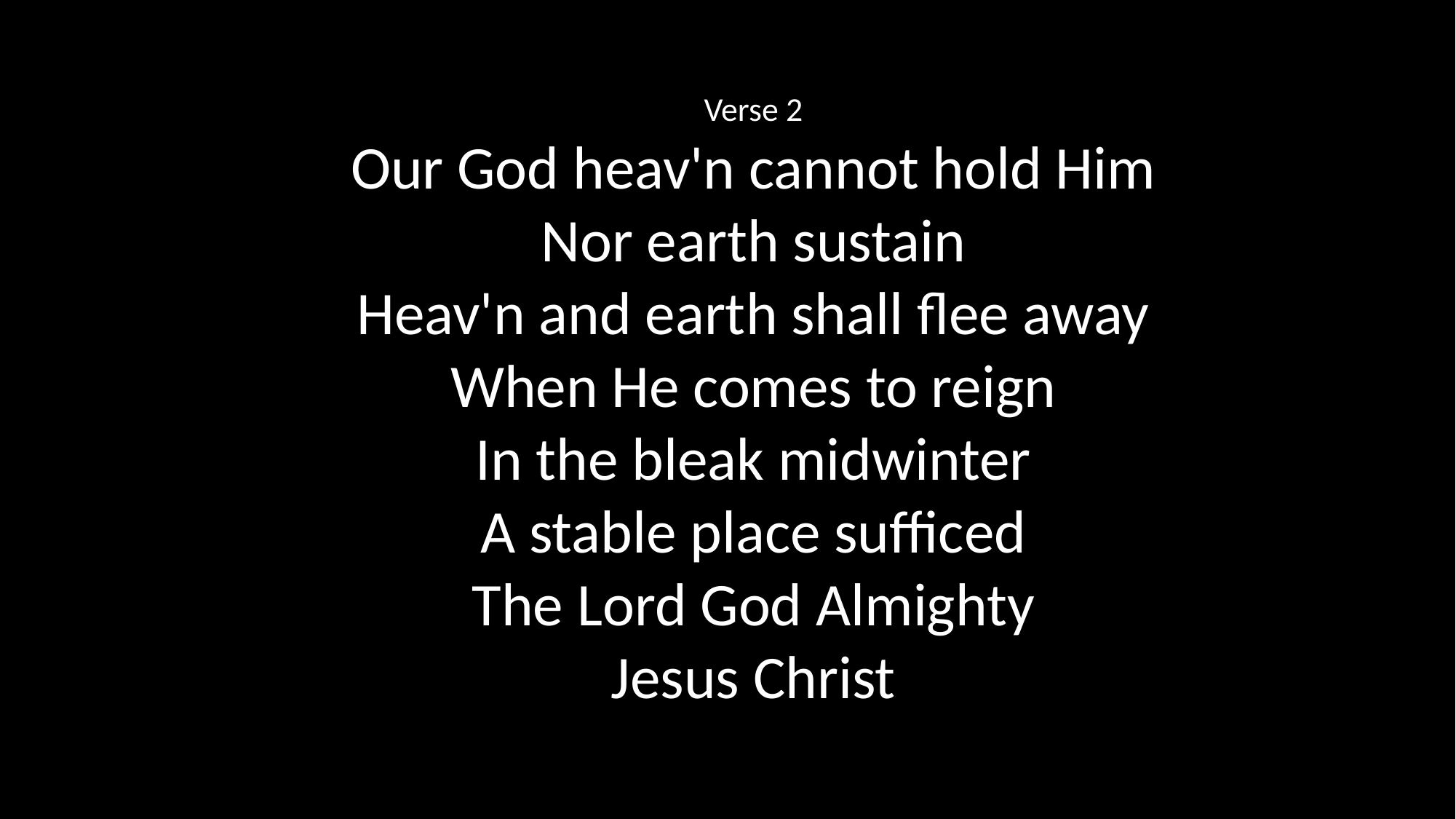

Verse 2
Our God heav'n cannot hold Him
Nor earth sustain
Heav'n and earth shall flee away
When He comes to reign
In the bleak midwinter
A stable place sufficed
The Lord God Almighty
Jesus Christ